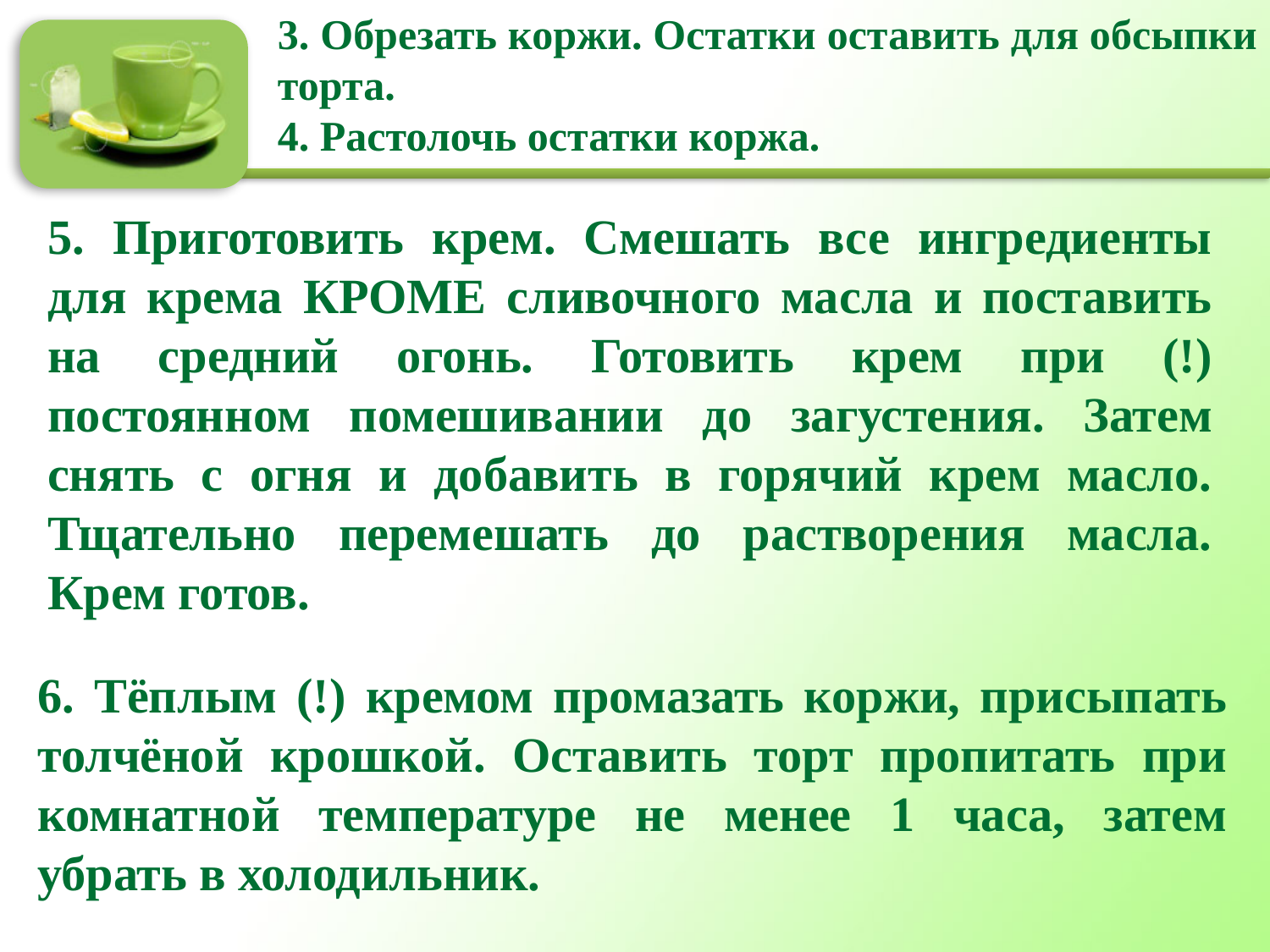

3. Обрезать коржи. Остатки оставить для обсыпки торта.
4. Растолочь остатки коржа.
5. Приготовить крем. Смешать все ингредиенты для крема КРОМЕ сливочного масла и поставить на средний огонь. Готовить крем при (!) постоянном помешивании до загустения. Затем снять с огня и добавить в горячий крем масло. Тщательно перемешать до растворения масла. Крем готов.

6. Тёплым (!) кремом промазать коржи, присыпать толчёной крошкой. Оставить торт пропитать при комнатной температуре не менее 1 часа, затем убрать в холодильник.